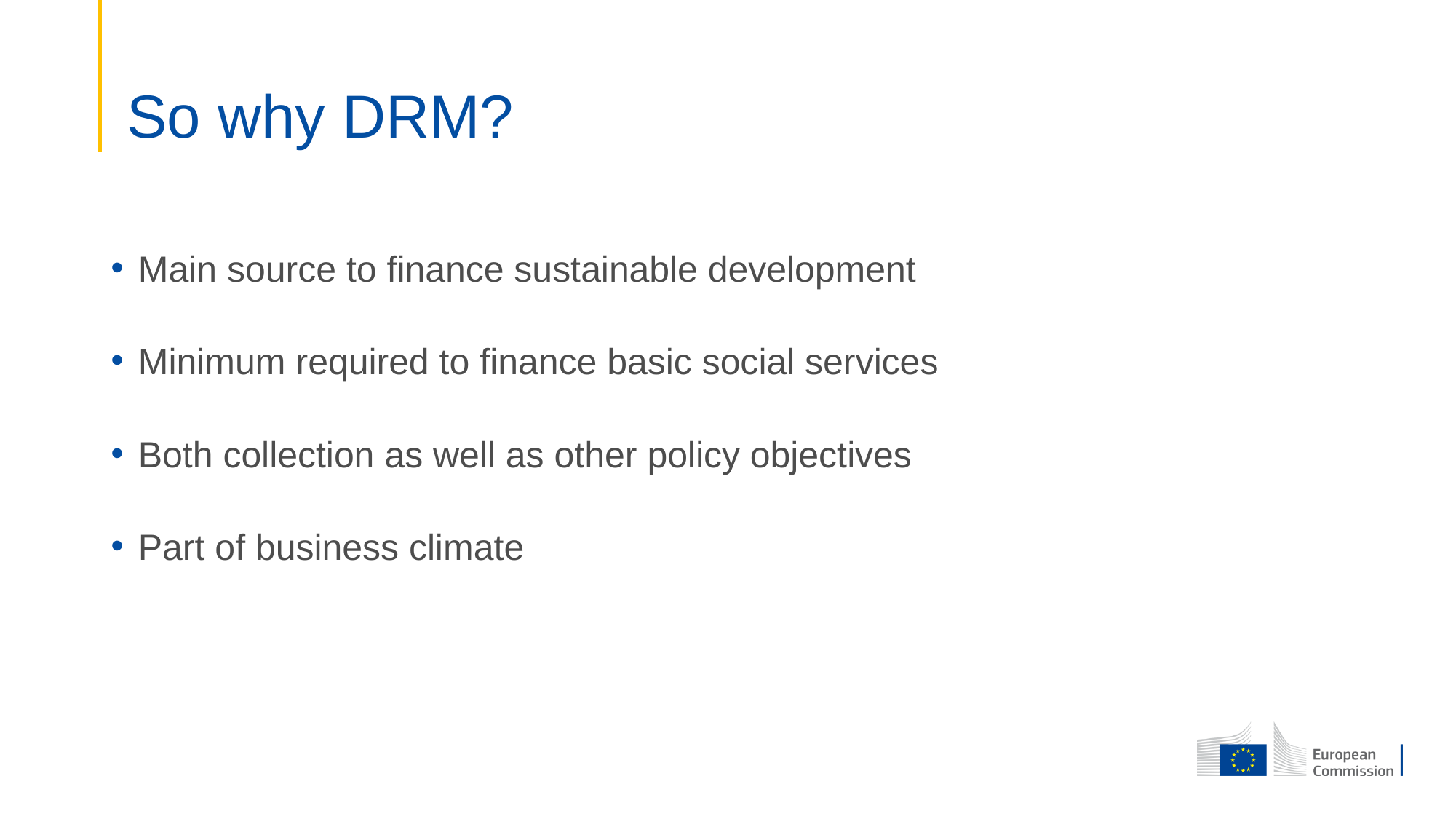

# So why DRM?
Main source to finance sustainable development
Minimum required to finance basic social services
Both collection as well as other policy objectives
Part of business climate